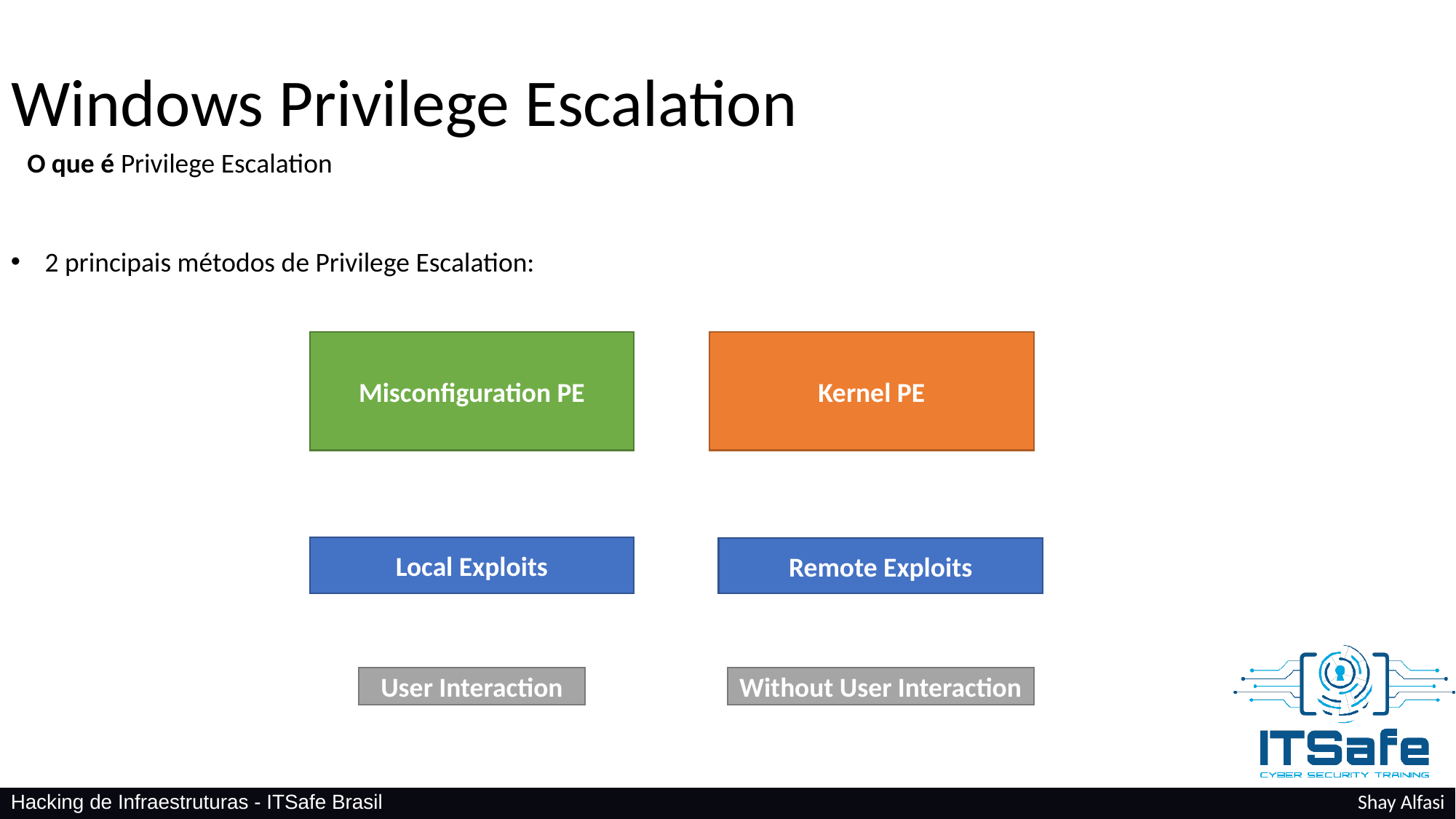

Windows Privilege Escalation
O que é Privilege Escalation
2 principais métodos de Privilege Escalation:
Misconfiguration PE
Kernel PE
Local Exploits
Remote Exploits
User Interaction
Without User Interaction